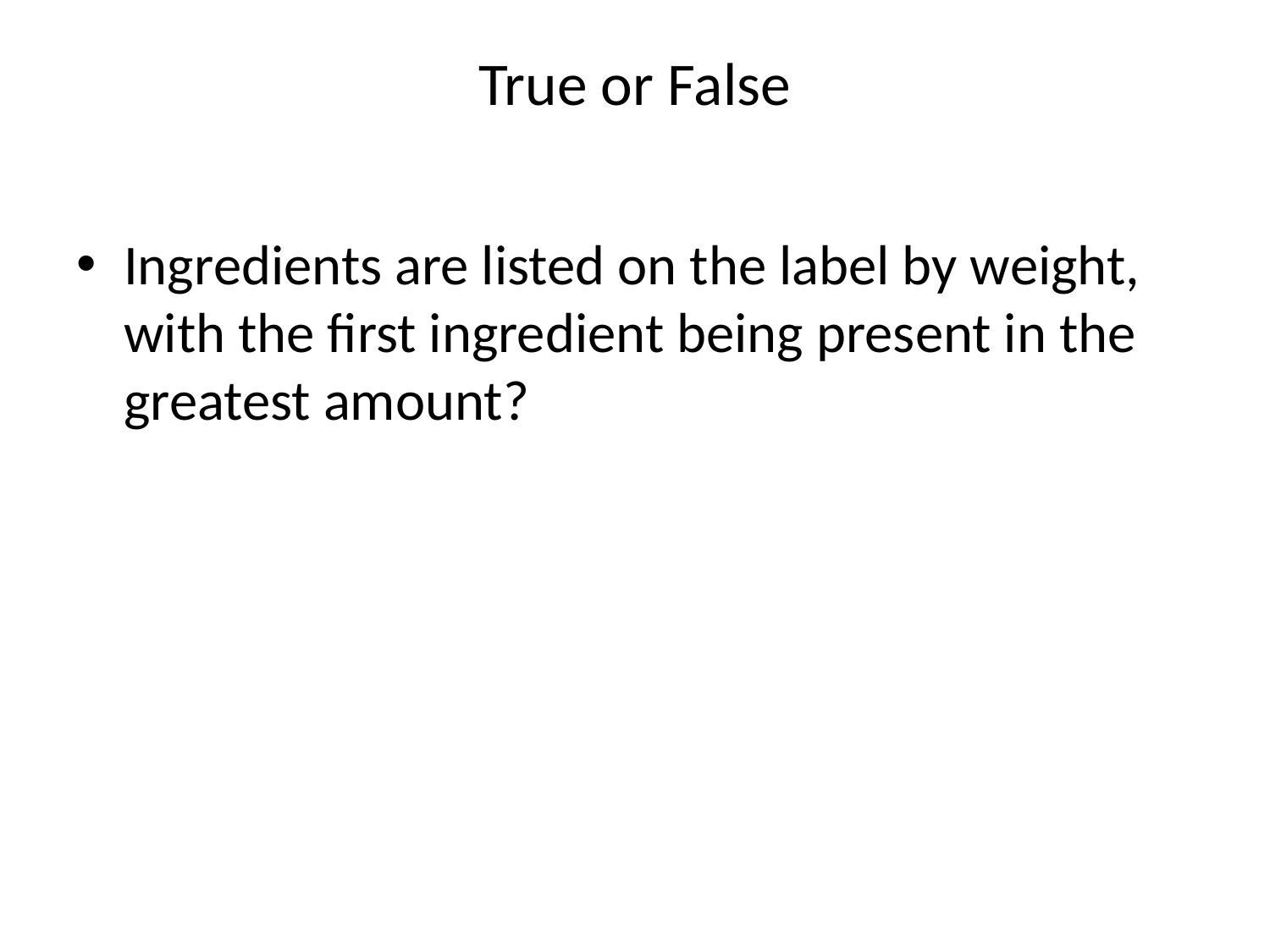

# True or False
Ingredients are listed on the label by weight, with the first ingredient being present in the greatest amount?